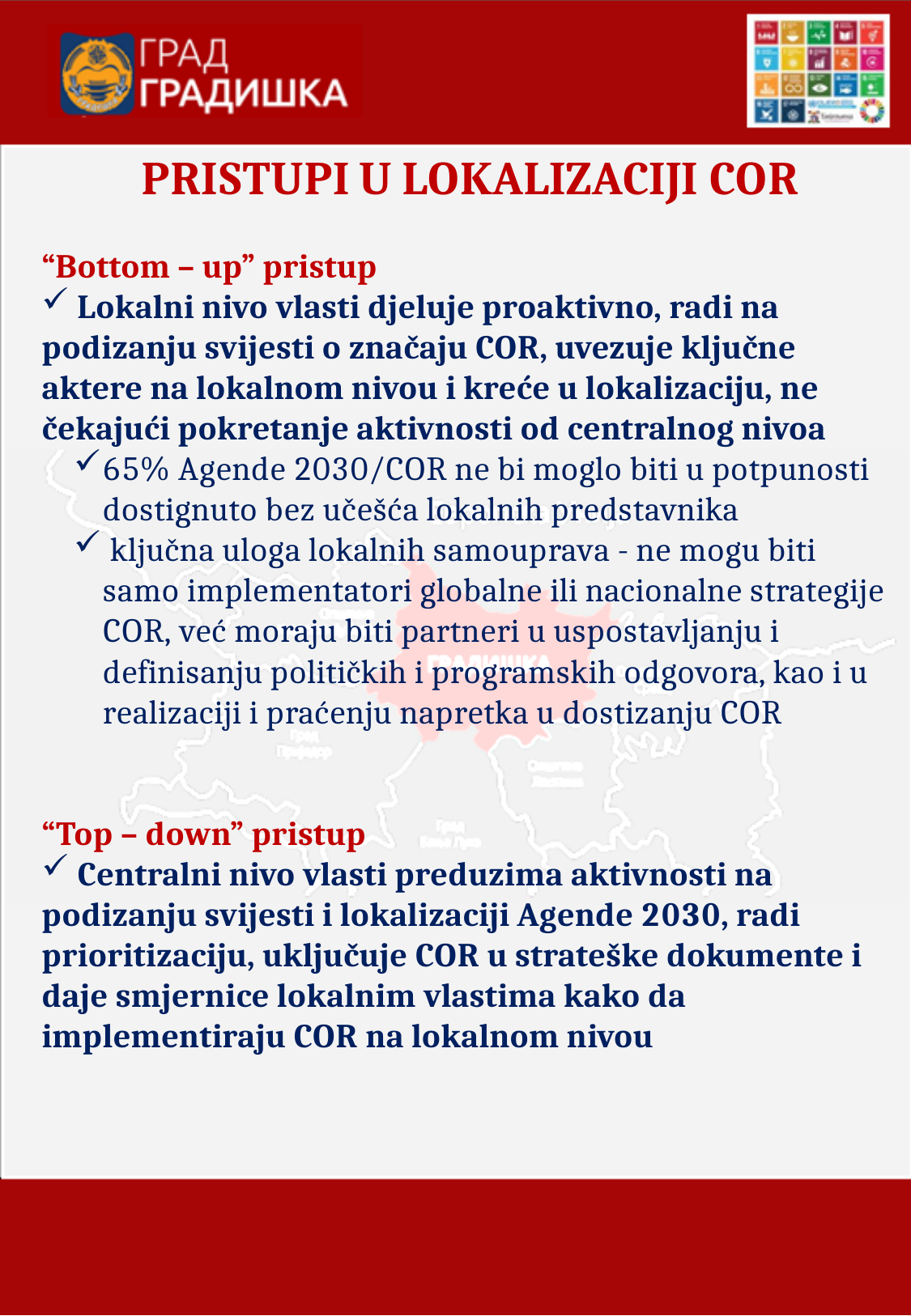

PRISTUPI U LOKALIZACIJI COR

“Bottom – up” pristup
 Lokalni nivo vlasti djeluje proaktivno, radi na podizanju svijesti o značaju COR, uvezuje ključne aktere na lokalnom nivou i kreće u lokalizaciju, ne čekajući pokretanje aktivnosti od centralnog nivoa
65% Agende 2030/COR ne bi moglo biti u potpunosti dostignuto bez učešća lokalnih predstavnika
 ključna uloga lokalnih samouprava - ne mogu biti samo implementatori globalne ili nacionalne strategije COR, već moraju biti partneri u uspostavljanju i definisanju političkih i programskih odgovora, kao i u realizaciji i praćenju napretka u dostizanju COR

“Top – down” pristup
 Centralni nivo vlasti preduzima aktivnosti na podizanju svijesti i lokalizaciji Agende 2030, radi prioritizaciju, uključuje COR u strateške dokumente i daje smjernice lokalnim vlastima kako da implementiraju COR na lokalnom nivou